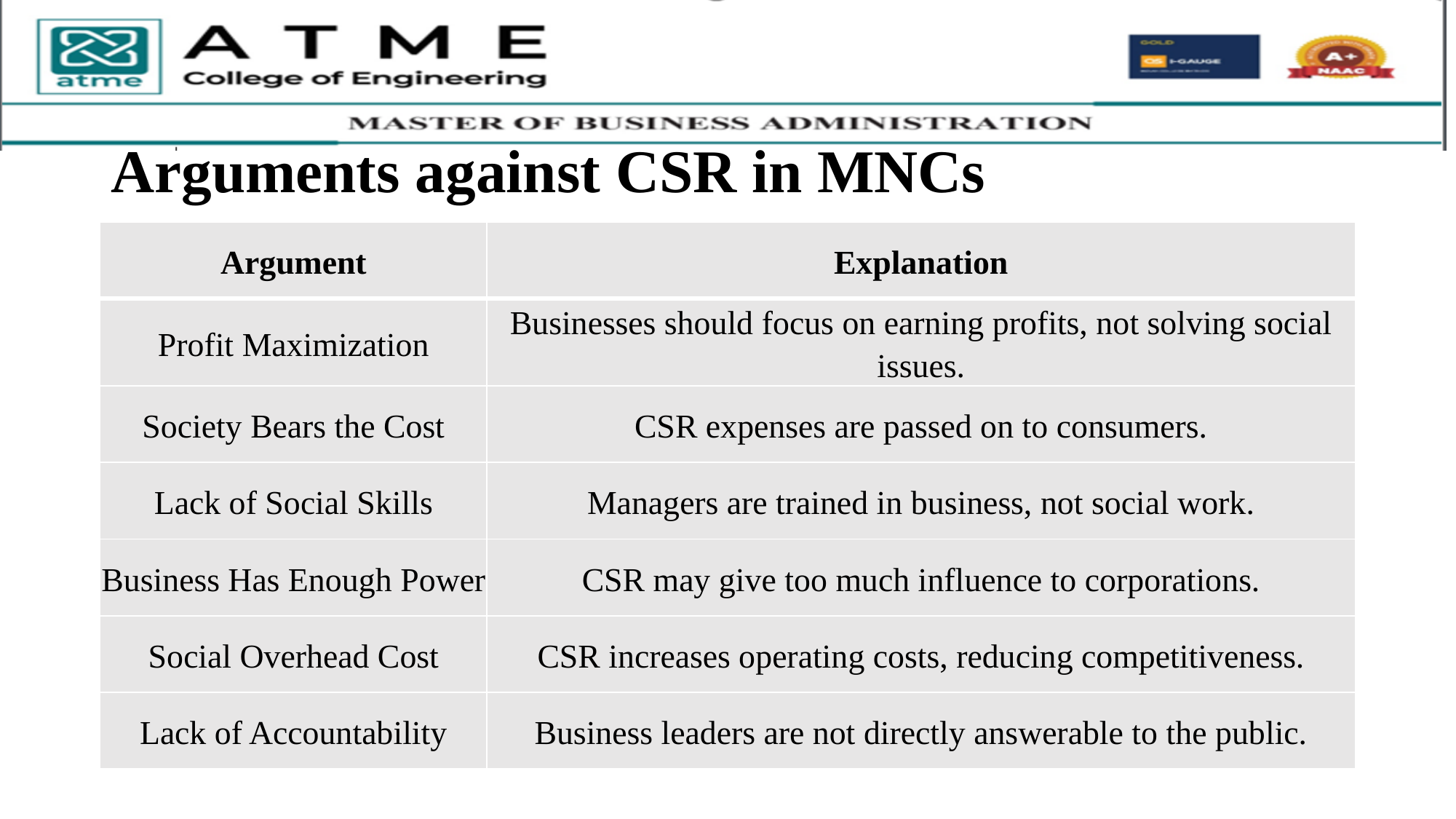

# Arguments against CSR in MNCs
| Argument | Explanation |
| --- | --- |
| Profit Maximization | Businesses should focus on earning profits, not solving social issues. |
| Society Bears the Cost | CSR expenses are passed on to consumers. |
| Lack of Social Skills | Managers are trained in business, not social work. |
| Business Has Enough Power | CSR may give too much influence to corporations. |
| Social Overhead Cost | CSR increases operating costs, reducing competitiveness. |
| Lack of Accountability | Business leaders are not directly answerable to the public. |